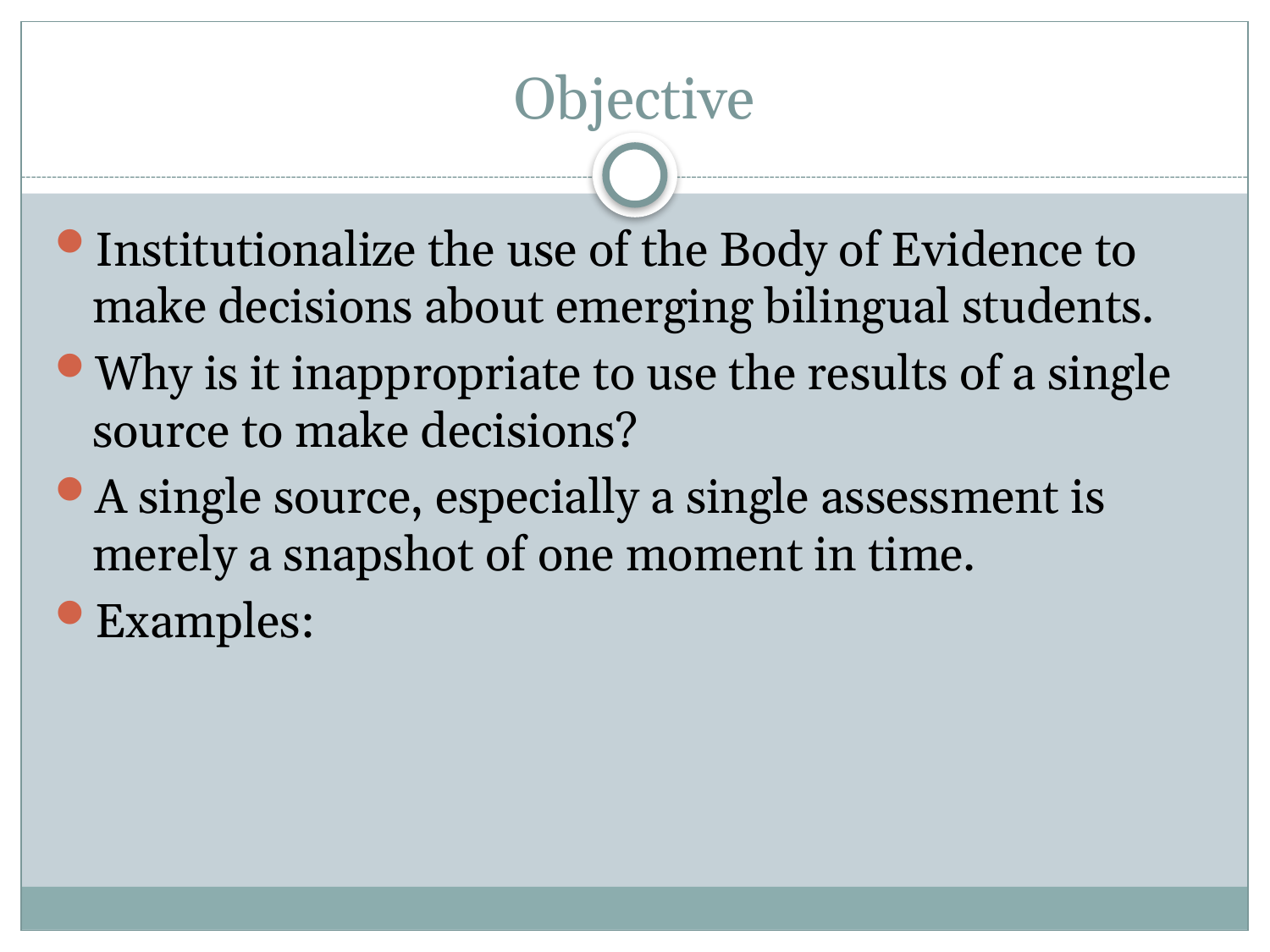

# Objective
Institutionalize the use of the Body of Evidence to make decisions about emerging bilingual students.
Why is it inappropriate to use the results of a single source to make decisions?
A single source, especially a single assessment is merely a snapshot of one moment in time.
Examples: